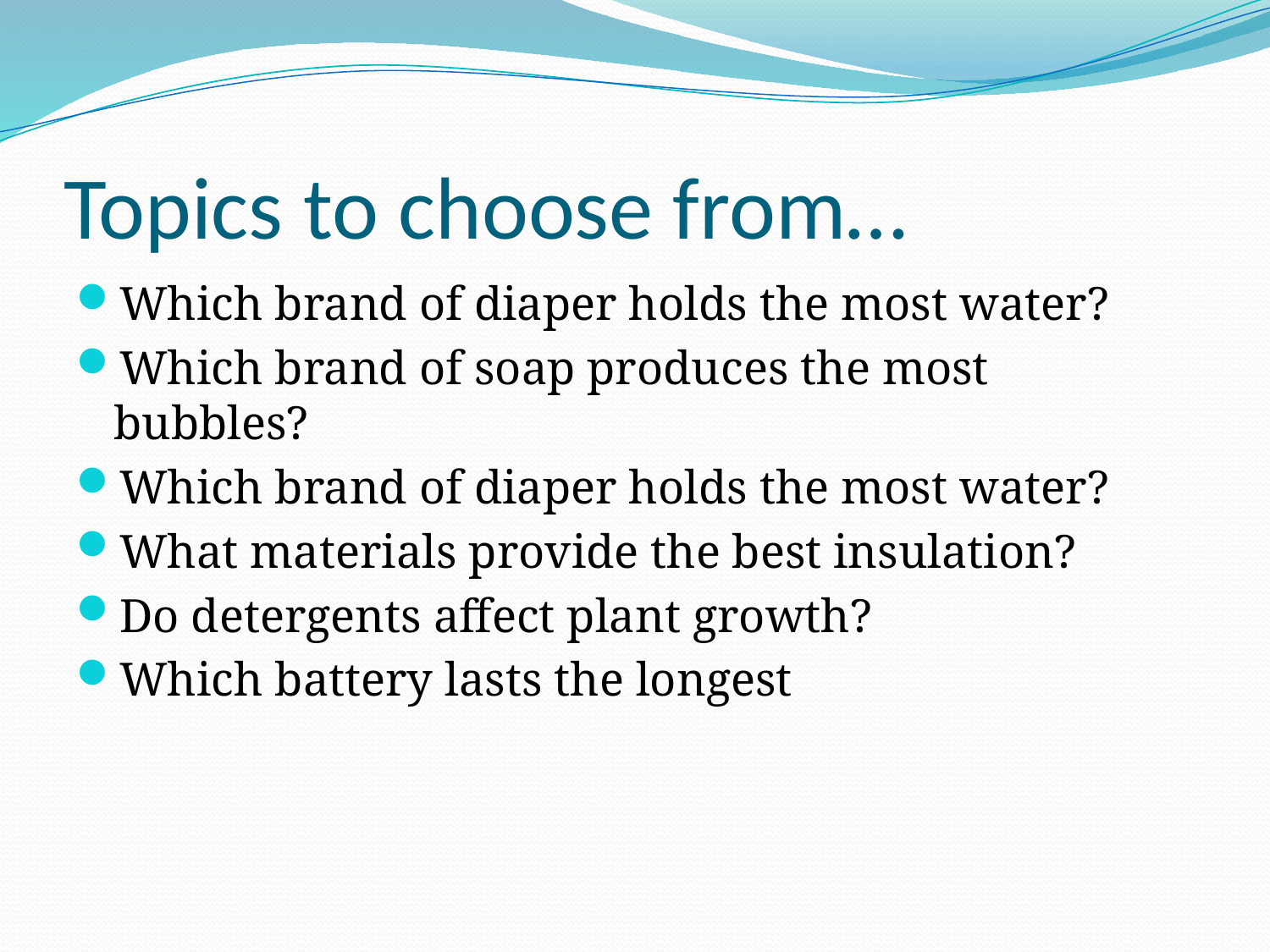

# Topics to choose from…
Which brand of diaper holds the most water?
Which brand of soap produces the most bubbles?
Which brand of diaper holds the most water?
What materials provide the best insulation?
Do detergents affect plant growth?
Which battery lasts the longest